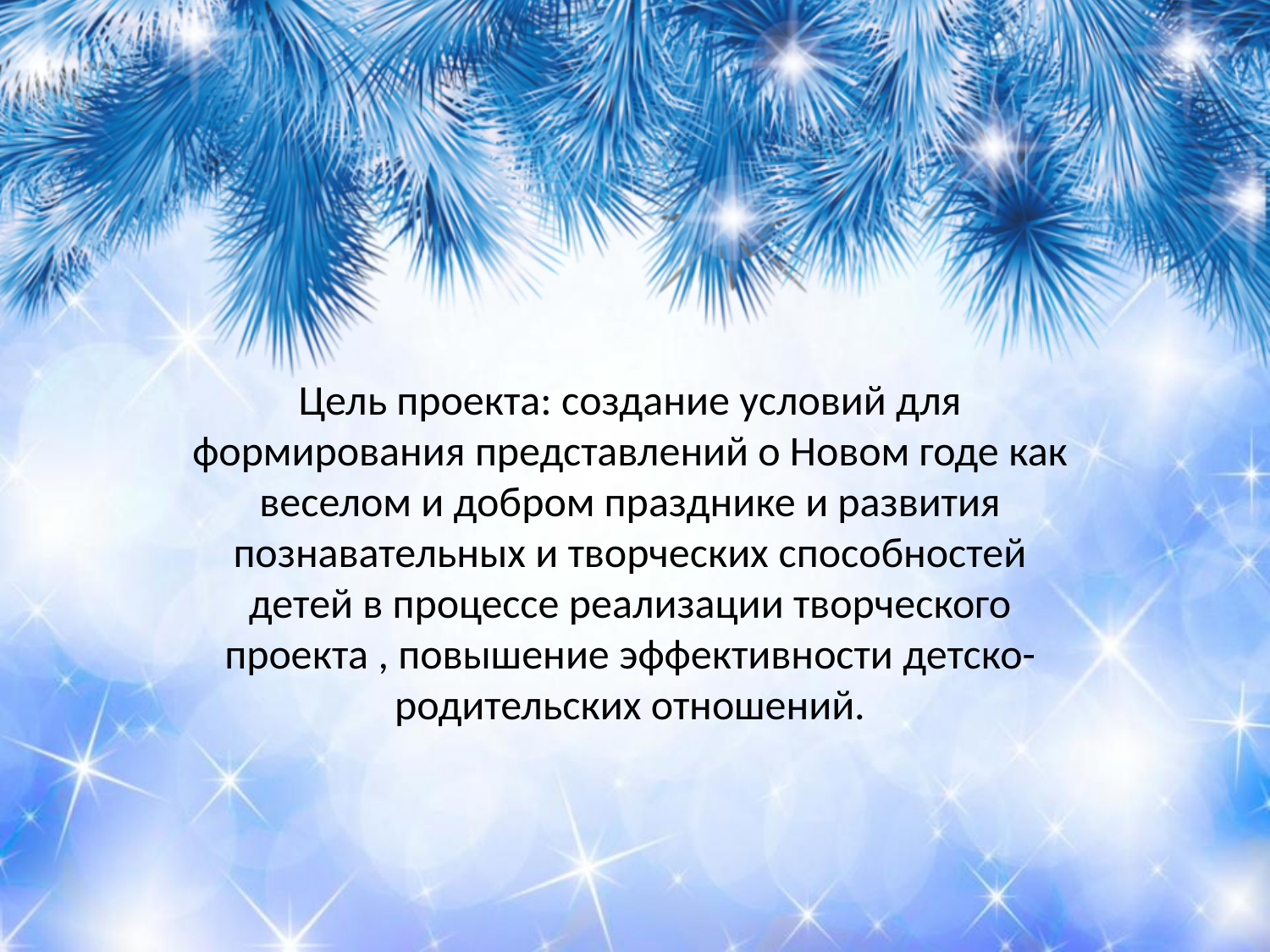

Цель проекта: создание условий для формирования представлений о Новом годе как веселом и добром празднике и развития познавательных и творческих способностей детей в процессе реализации творческого проекта , повышение эффективности детско-родительских отношений.